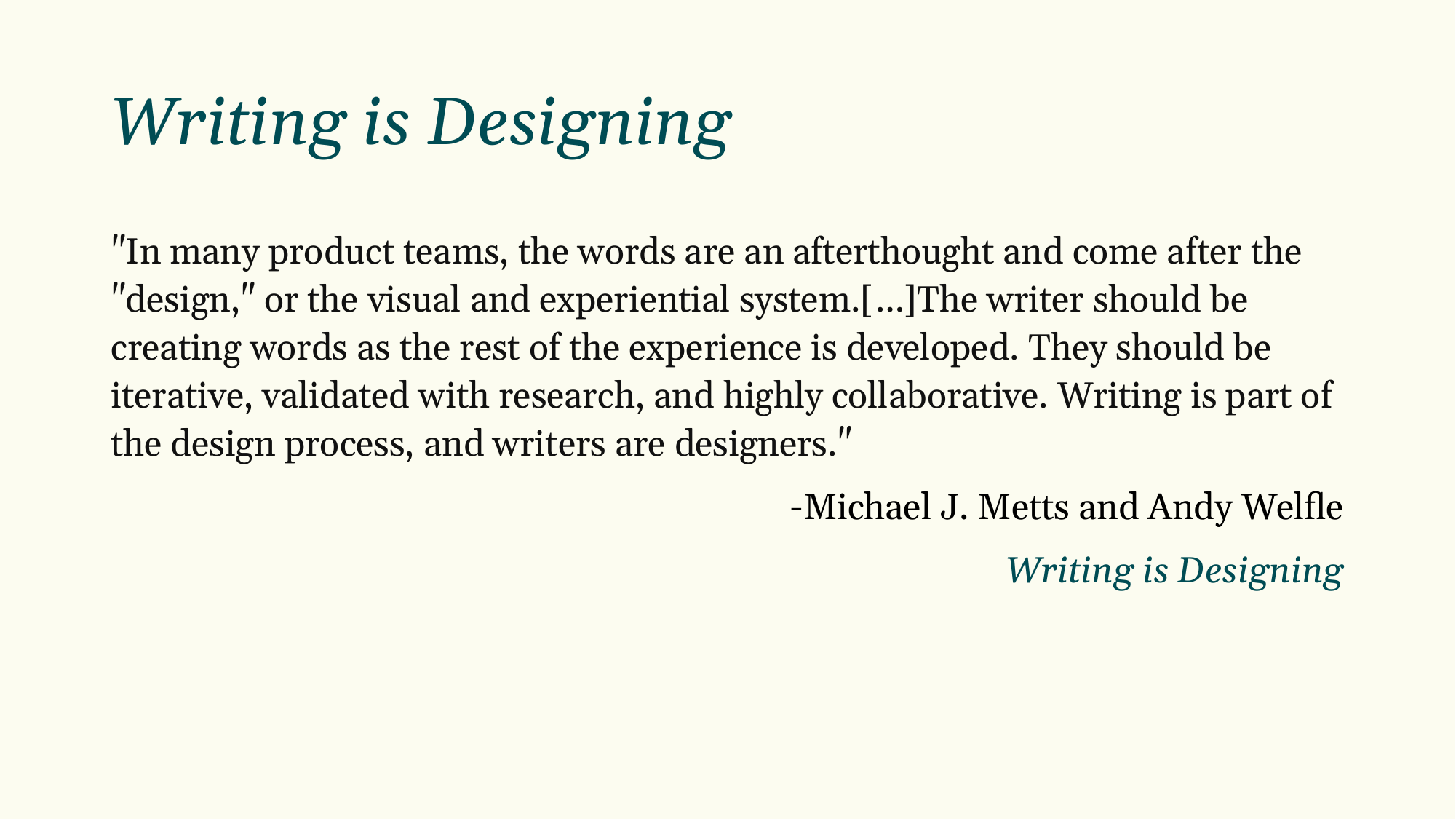

# Writing is Designing
"In many product teams, the words are an afterthought and come after the "design," or the visual and experiential system.[…]The writer should be creating words as the rest of the experience is developed. They should be iterative, validated with research, and highly collaborative. Writing is part of the design process, and writers are designers."
-Michael J. Metts and Andy Welfle
Writing is Designing